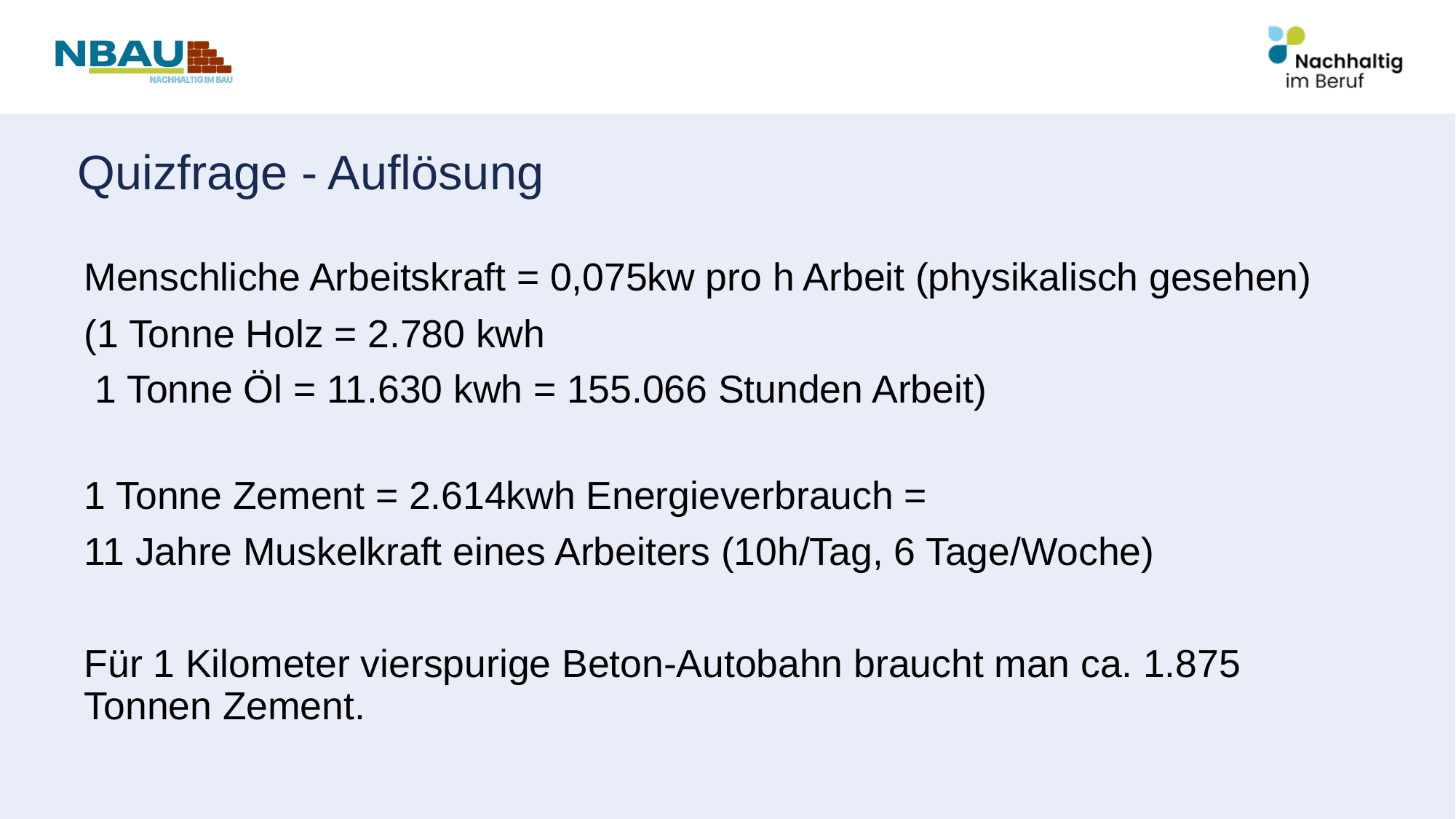

# Quizfrage - Auflösung
Menschliche Arbeitskraft = 0,075kw pro h Arbeit (physikalisch gesehen)
(1 Tonne Holz = 2.780 kwh
 1 Tonne Öl = 11.630 kwh = 155.066 Stunden Arbeit)

1 Tonne Zement = 2.614kwh Energieverbrauch =
11 Jahre Muskelkraft eines Arbeiters (10h/Tag, 6 Tage/Woche)

Für 1 Kilometer vierspurige Beton-Autobahn braucht man ca. 1.875 Tonnen Zement.